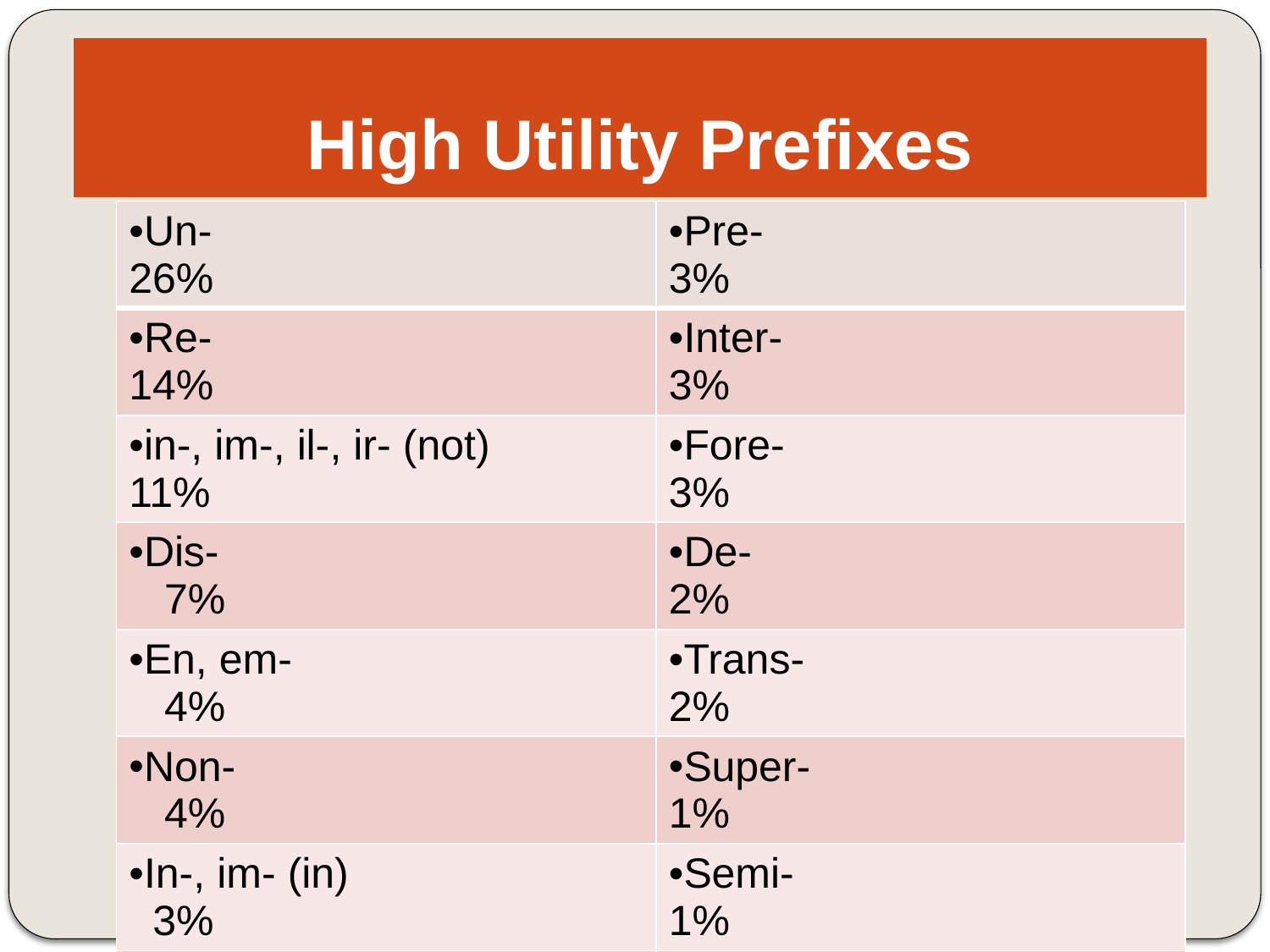

# High Utility Prefixes
| Un- 26% | Pre- 3% |
| --- | --- |
| Re- 14% | Inter- 3% |
| in-, im-, il-, ir- (not) 11% | Fore- 3% |
| Dis- 7% | De- 2% |
| En, em- 4% | Trans- 2% |
| Non- 4% | Super- 1% |
| In-, im- (in) 3% | Semi- 1% |
| Over- 3% | Anti- 1% |
| Mis- 3% | Mid- 1% |
| Sub- 3% | Under- 1% |
|  | Total: 96% |